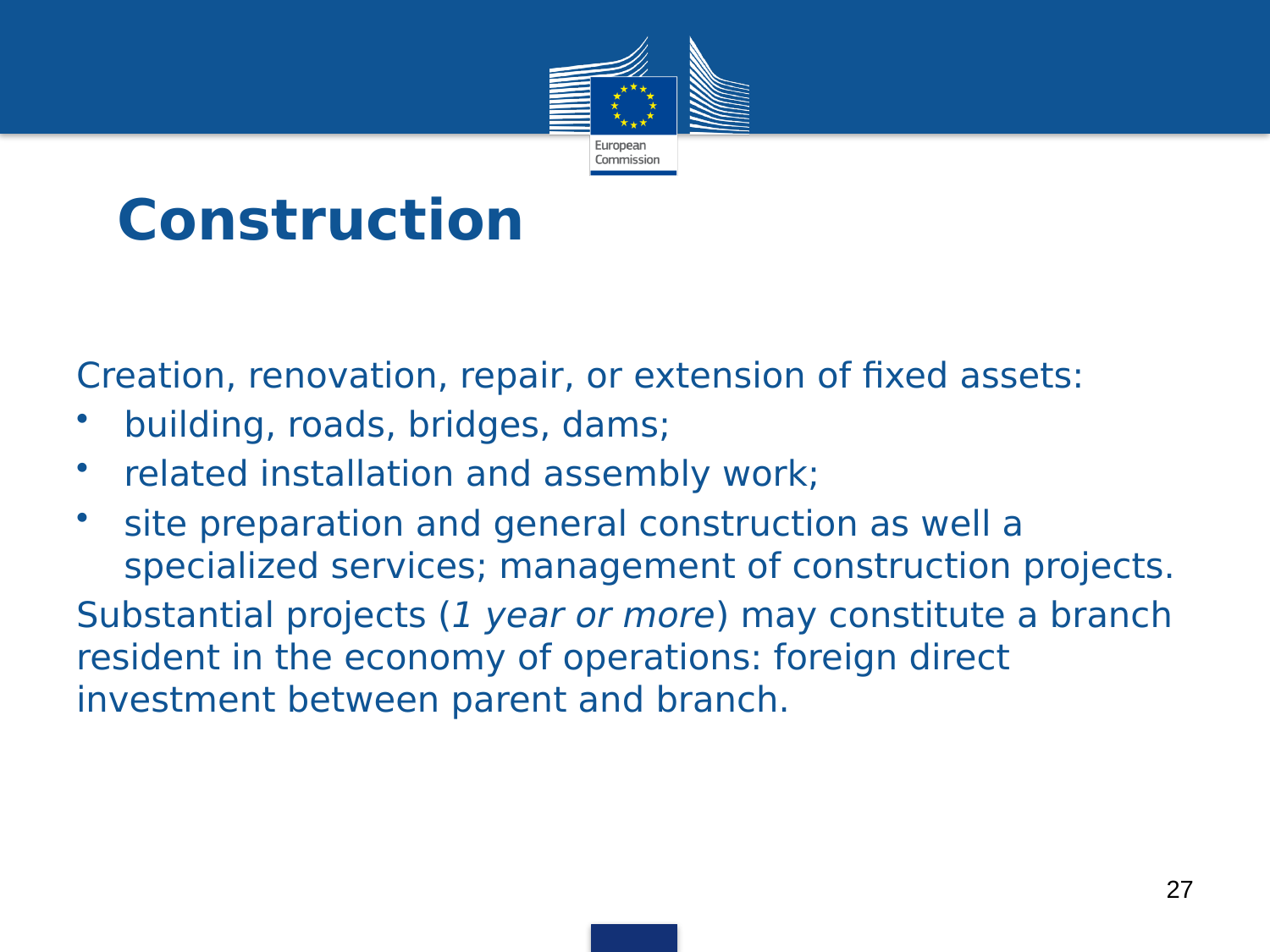

# Construction
Creation, renovation, repair, or extension of fixed assets:
building, roads, bridges, dams;
related installation and assembly work;
site preparation and general construction as well a specialized services; management of construction projects.
Substantial projects (1 year or more) may constitute a branch resident in the economy of operations: foreign direct investment between parent and branch.
27